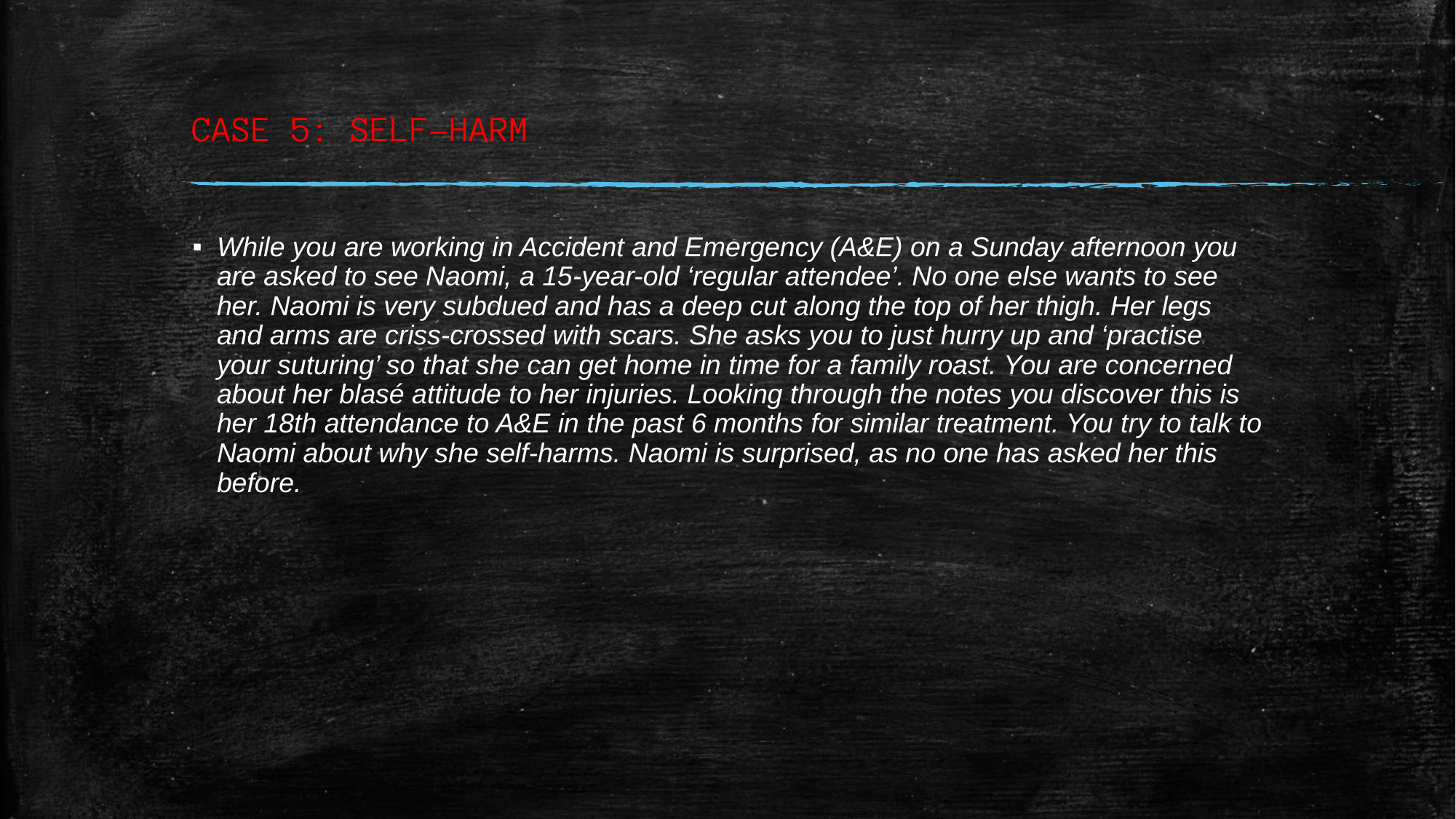

# CASE 5: SELF-HARM
While you are working in Accident and Emergency (A&E) on a Sunday afternoon you are asked to see Naomi, a 15-year-old ‘regular attendee’. No one else wants to see her. Naomi is very subdued and has a deep cut along the top of her thigh. Her legs and arms are criss-crossed with scars. She asks you to just hurry up and ‘practise your suturing’ so that she can get home in time for a family roast. You are concerned about her blasé attitude to her injuries. Looking through the notes you discover this is her 18th attendance to A&E in the past 6 months for similar treatment. You try to talk to Naomi about why she self-harms. Naomi is surprised, as no one has asked her this before.